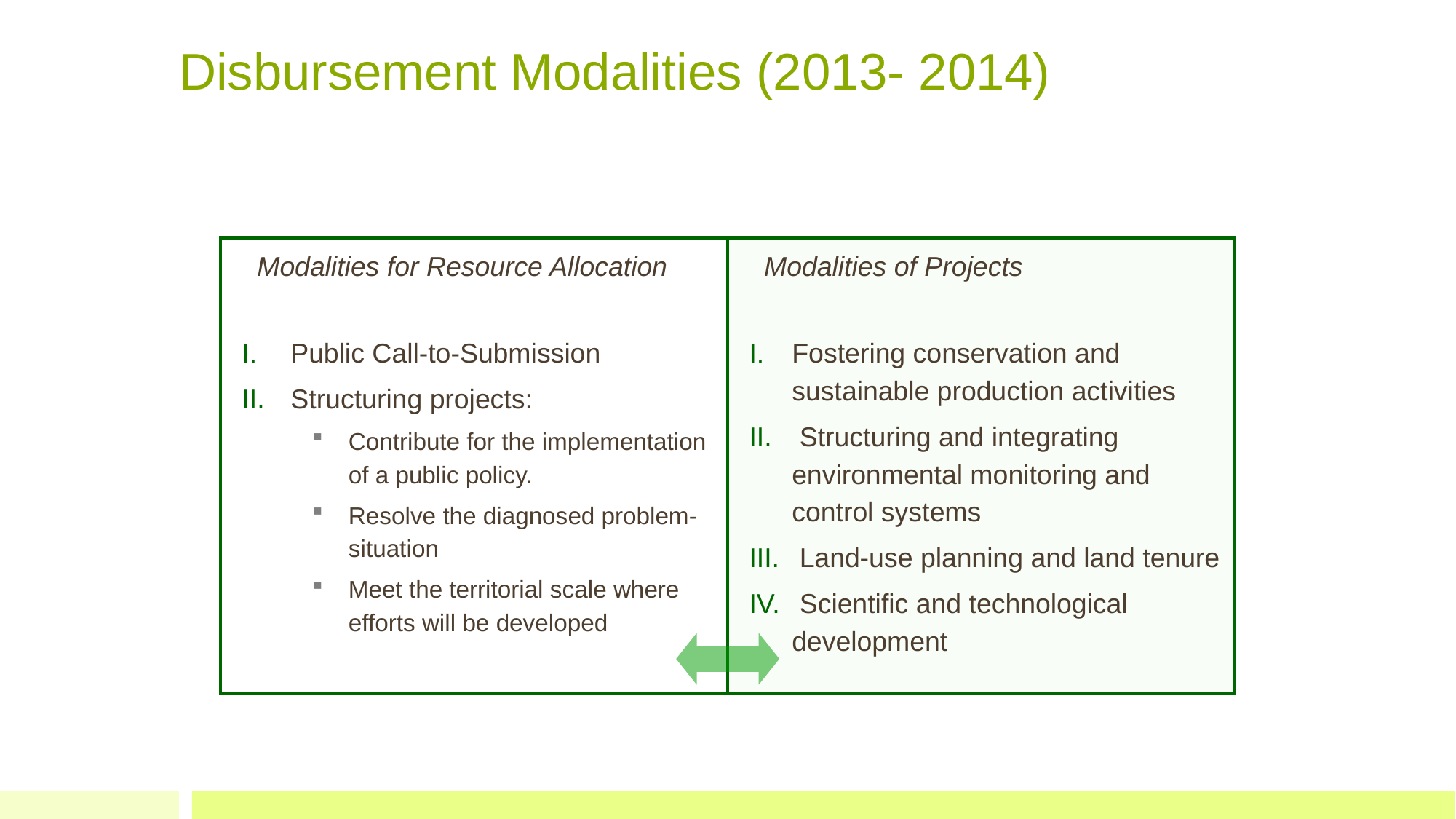

Disbursement Modalities (2013- 2014)

Modalities for Resource Allocation
Modalities of Projects
Public Call-to-Submission
Structuring projects:
Contribute for the implementation of a public policy.
Resolve the diagnosed problem-situation
Meet the territorial scale where efforts will be developed
Fostering conservation and  sustainable production activities
 Structuring and integrating environmental monitoring and control systems
 Land-use planning and land tenure
 Scientific and technological development